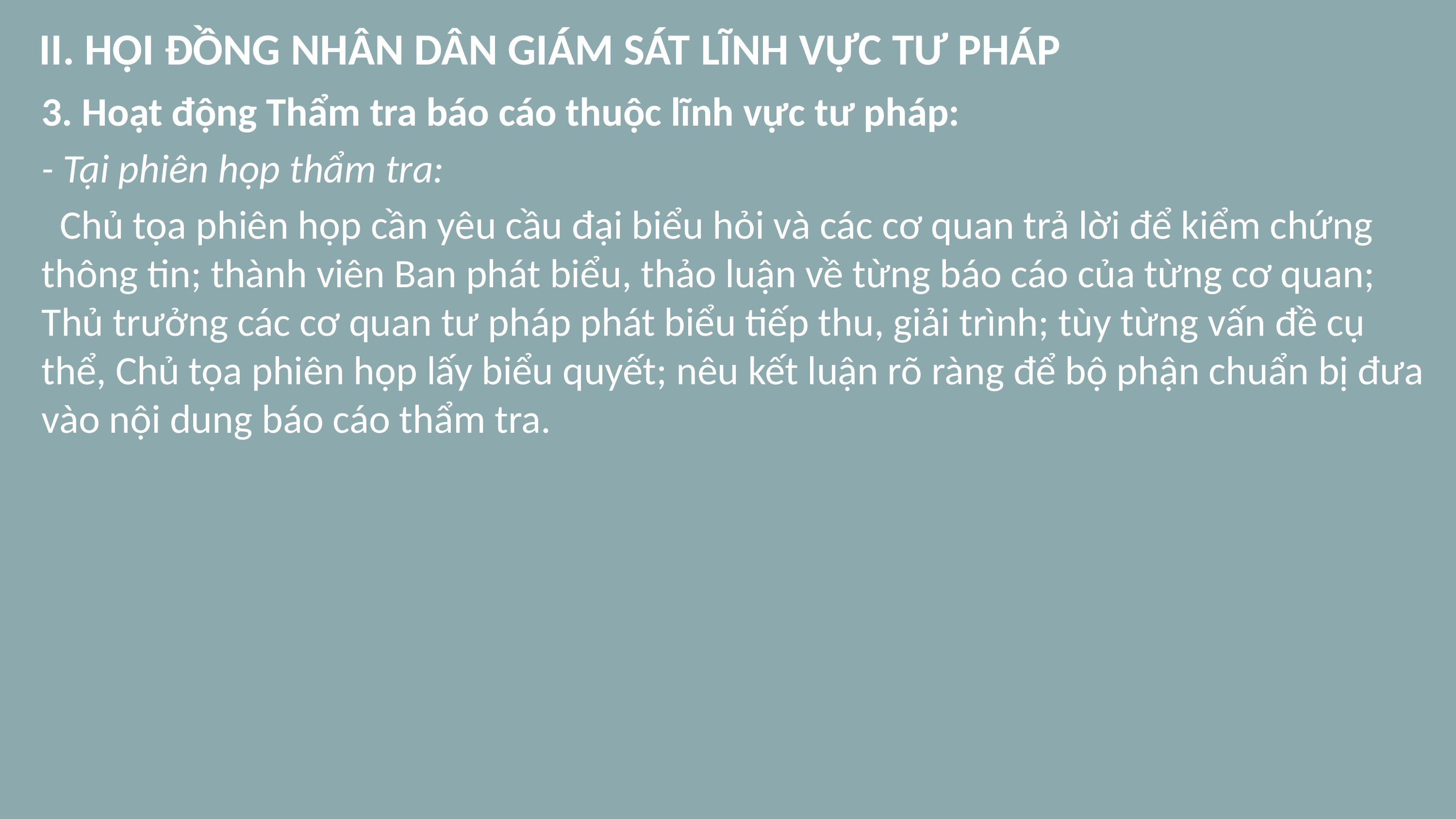

# II. HỘI ĐỒNG NHÂN DÂN GIÁM SÁT LĨNH VỰC TƯ PHÁP
3. Hoạt động Thẩm tra báo cáo thuộc lĩnh vực tư pháp:
- Tại phiên họp thẩm tra:
  Chủ tọa phiên họp cần yêu cầu đại biểu hỏi và các cơ quan trả lời để kiểm chứng thông tin; thành viên Ban phát biểu, thảo luận về từng báo cáo của từng cơ quan; Thủ trưởng các cơ quan tư pháp phát biểu tiếp thu, giải trình; tùy từng vấn đề cụ thể, Chủ tọa phiên họp lấy biểu quyết; nêu kết luận rõ ràng để bộ phận chuẩn bị đưa vào nội dung báo cáo thẩm tra.